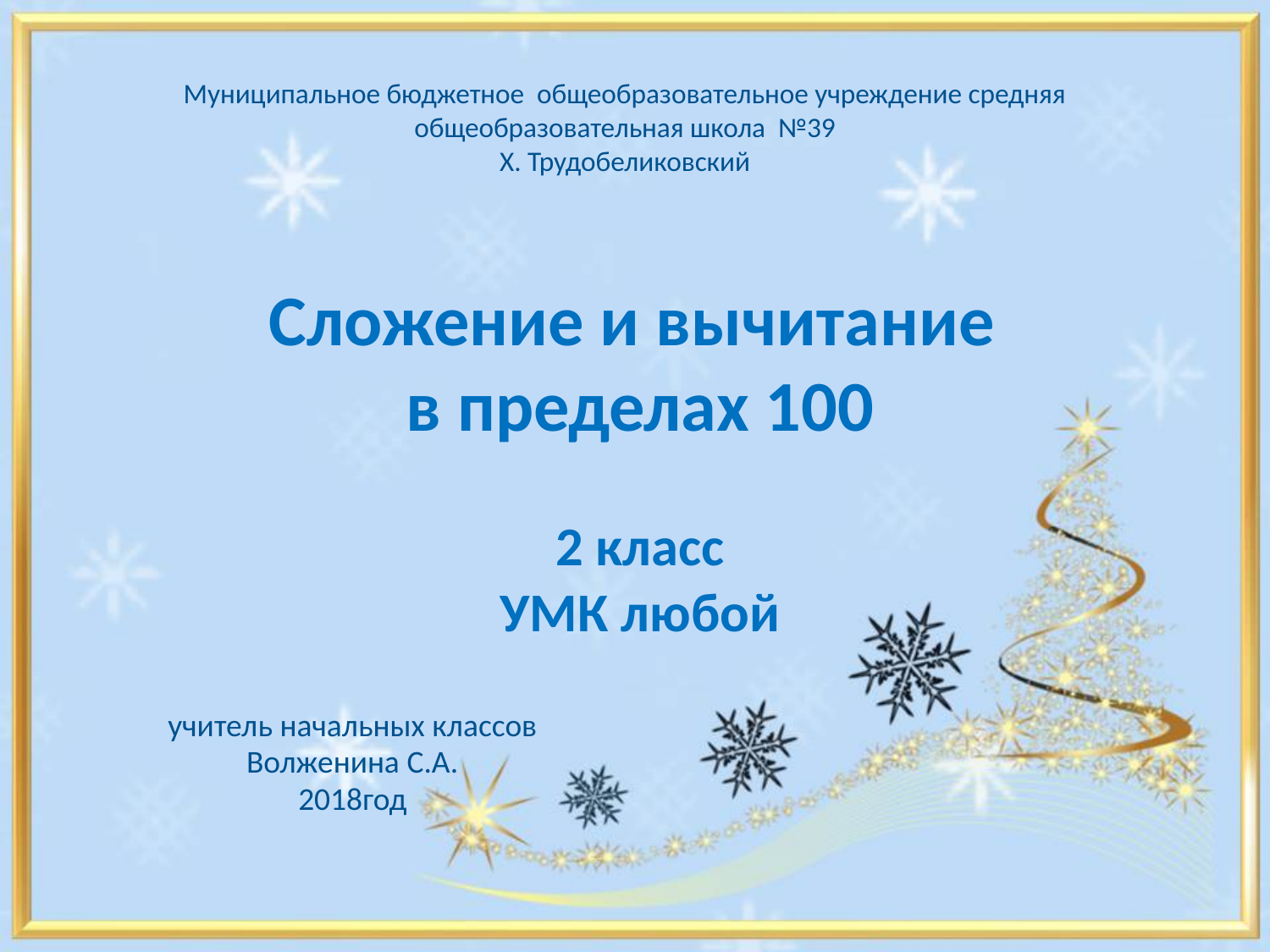

Муниципальное бюджетное  общеобразовательное учреждение средняя общеобразовательная школа  №39
Х. Трудобеликовский
Сложение и вычитание
в пределах 100
2 класс
УМК любой

учитель начальных классов
Волженина С.А.
2018год